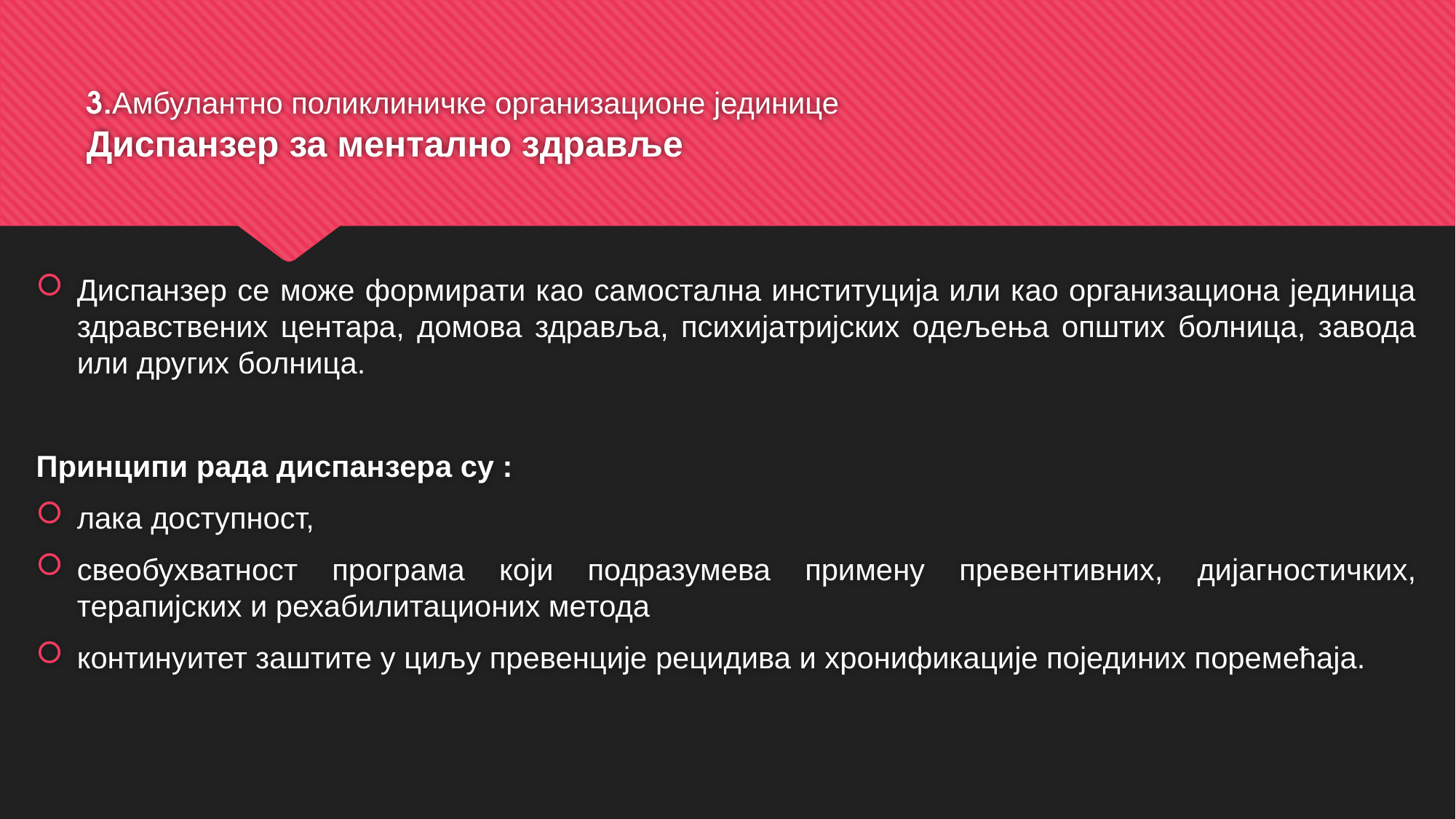

# 3.Амбулантно поликлиничке организационе јединице Диспанзер за ментално здравље
Диспанзер се може формирати као самостална институција или као организациона јединица здравствених центара, домова здравља, психијатријских одељења општих болница, завода или других болница.

Принципи рада диспанзера су :
лака доступност,
свеобухватност програма који подразумева примену превентивних, дијагностичких, терапијских и рехабилитационих метода
континуитет заштите у циљу превенције рецидива и хронификације појединих поремећаја.